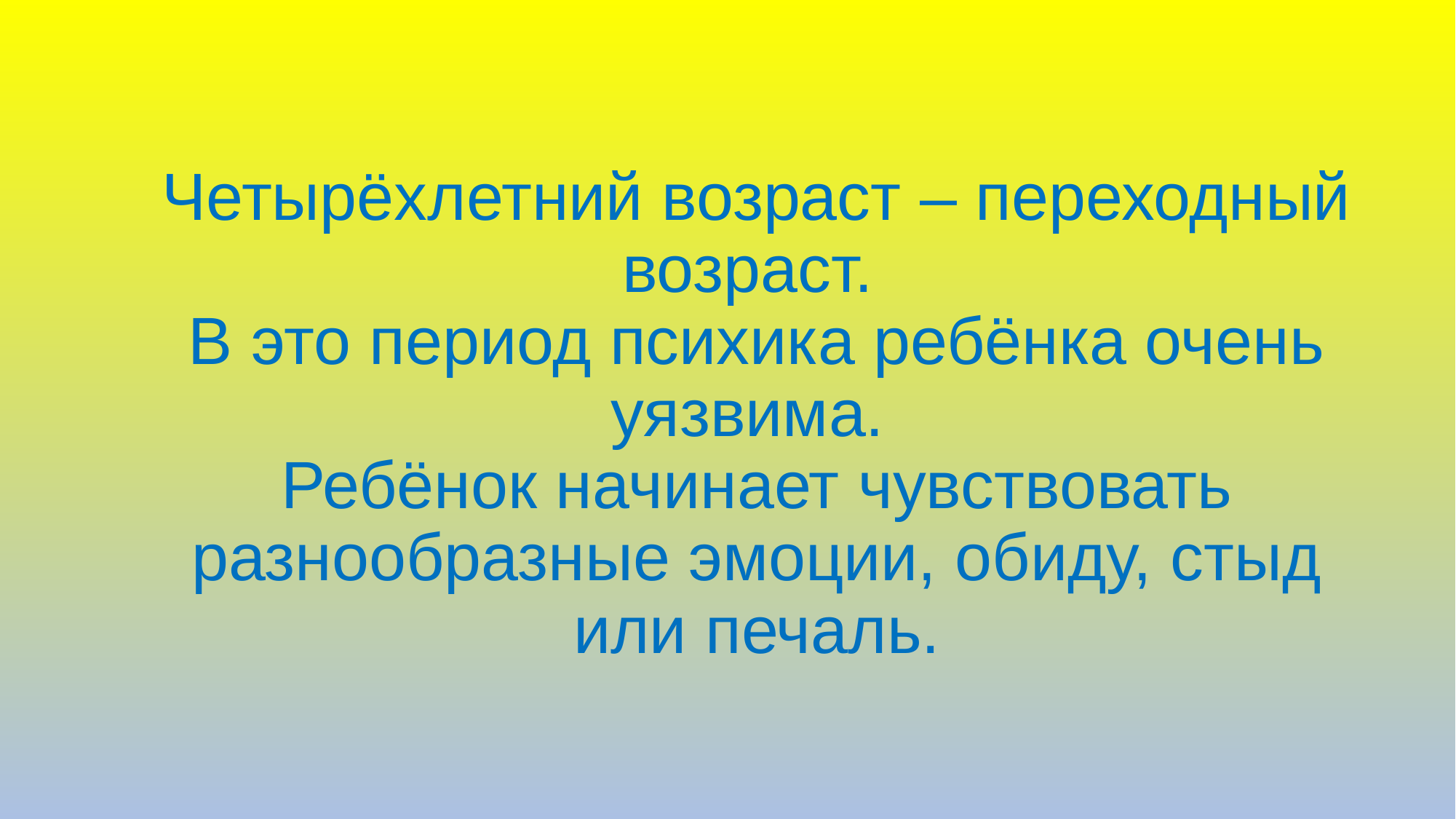

# Четырёхлетний возраст – переходный возраст. В это период психика ребёнка очень уязвима. Ребёнок начинает чувствовать разнообразные эмоции, обиду, стыд или печаль.